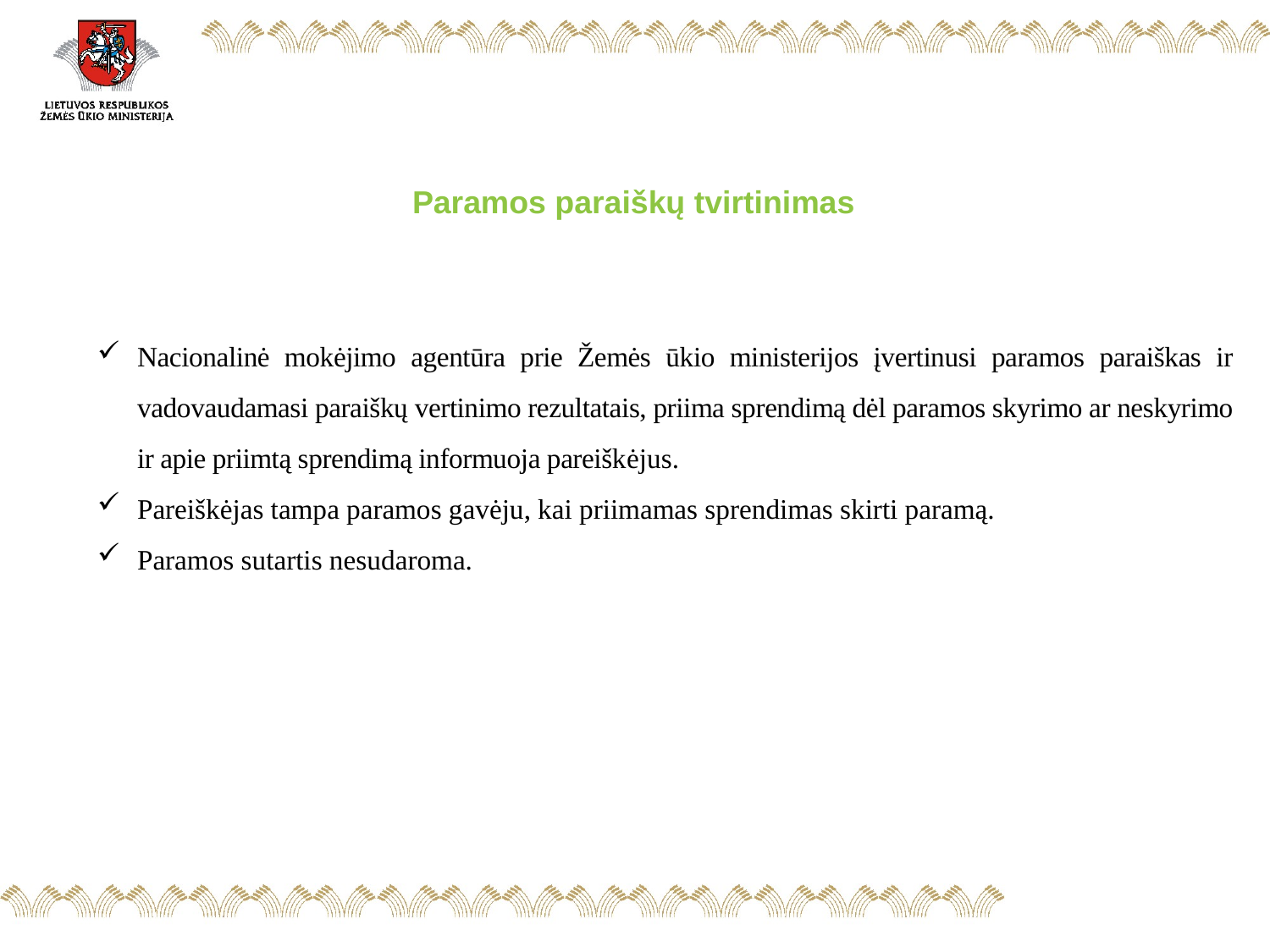

Paramos paraiškų tvirtinimas
Nacionalinė mokėjimo agentūra prie Žemės ūkio ministerijos įvertinusi paramos paraiškas ir vadovaudamasi paraiškų vertinimo rezultatais, priima sprendimą dėl paramos skyrimo ar neskyrimo ir apie priimtą sprendimą informuoja pareiškėjus.
Pareiškėjas tampa paramos gavėju, kai priimamas sprendimas skirti paramą.
Paramos sutartis nesudaroma.